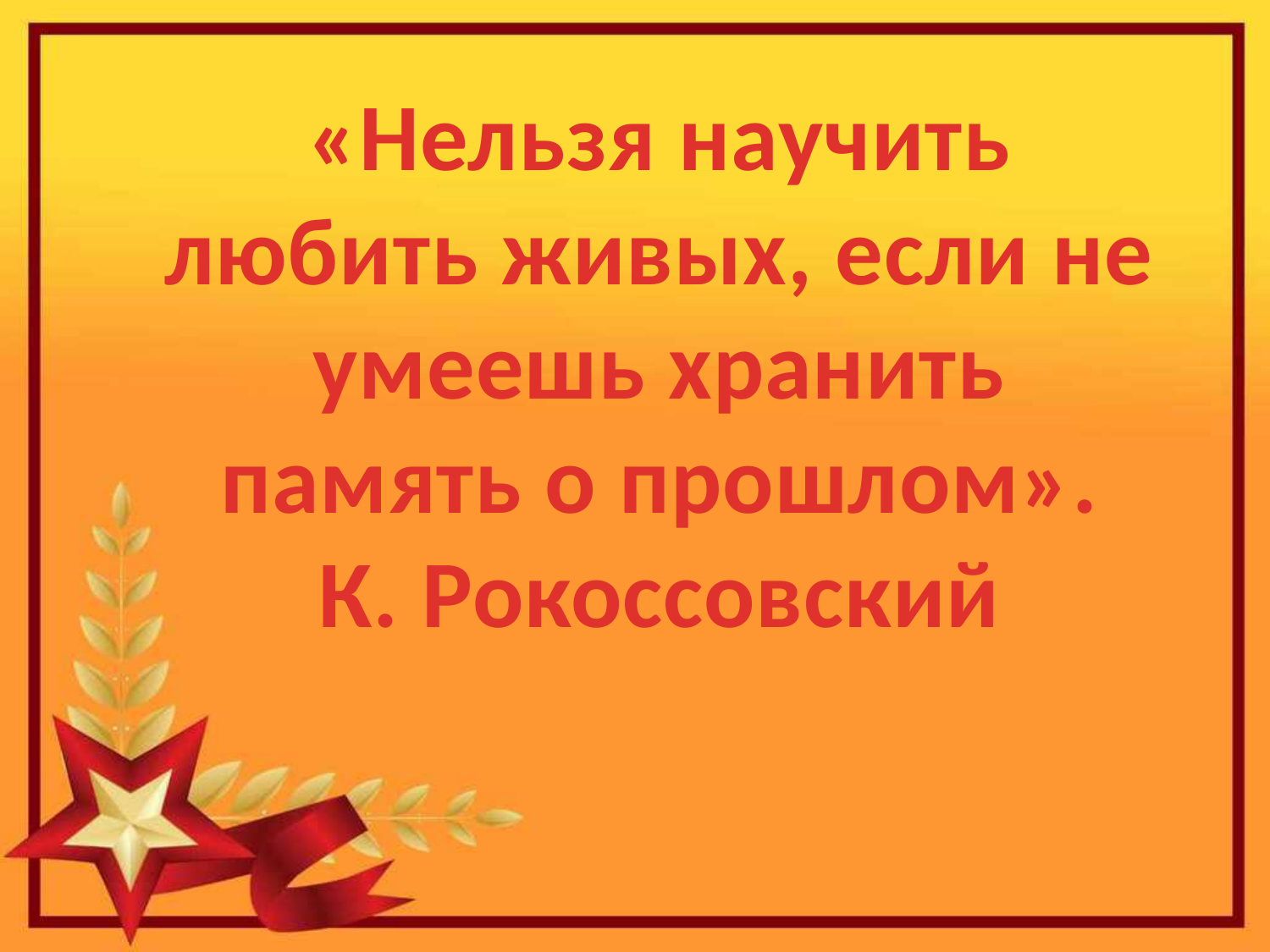

«Нельзя научить любить живых, если не умеешь хранить память о прошлом».
К. Рокоссовский